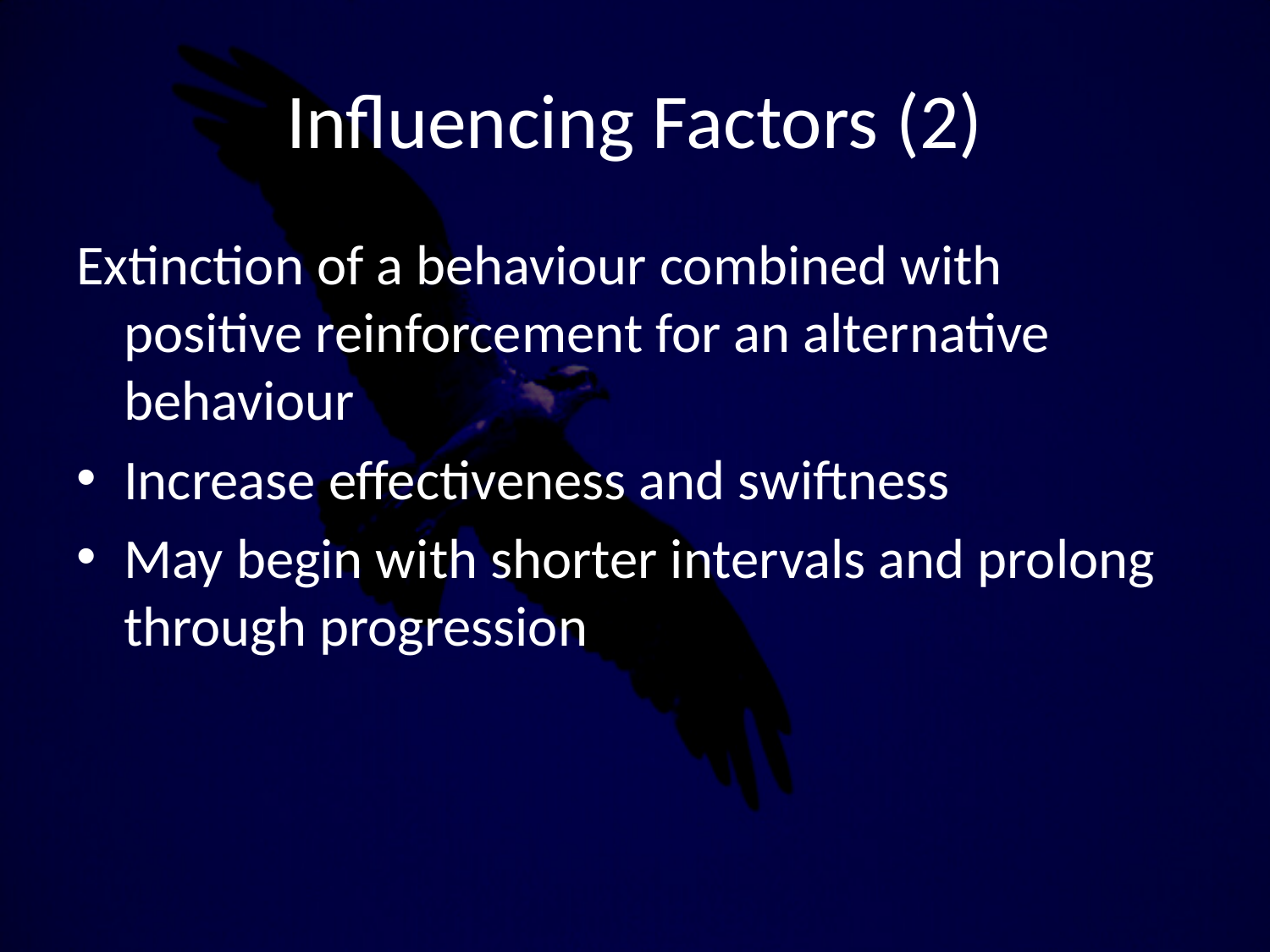

# Influencing Factors (2)
Extinction of a behaviour combined with positive reinforcement for an alternative behaviour
Increase effectiveness and swiftness
May begin with shorter intervals and prolong through progression